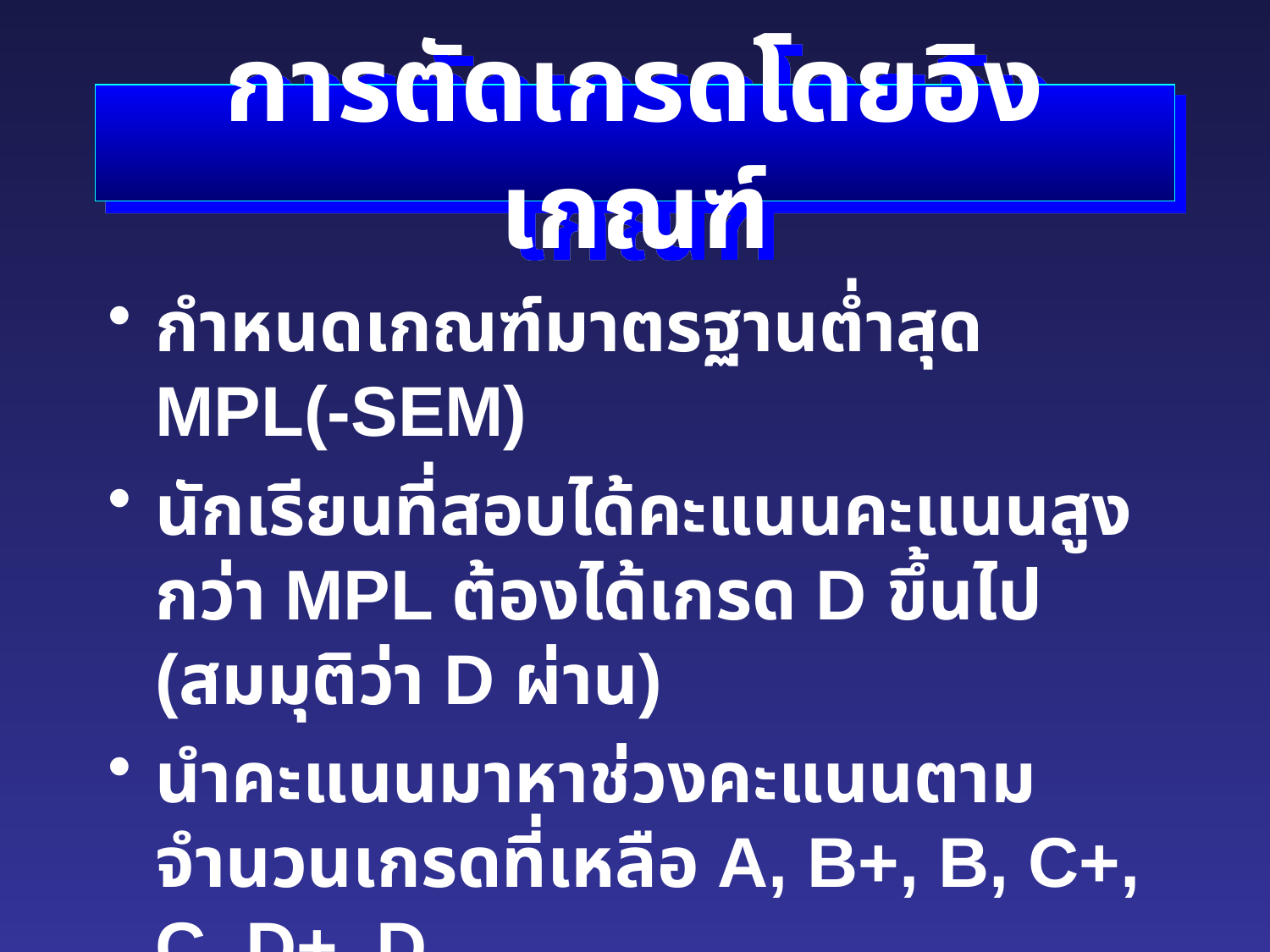

# การตัดเกรดโดยอิงเกณฑ์
กำหนดเกณฑ์มาตรฐานต่ำสุด MPL(-SEM)
นักเรียนที่สอบได้คะแนนคะแนนสูงกว่า MPL ต้องได้เกรด D ขึ้นไป (สมมุติว่า D ผ่าน)
นำคะแนนมาหาช่วงคะแนนตามจำนวนเกรดที่เหลือ A, B+, B, C+, C, D+, D
ส่วนที่ต่ำกว่า MPL เป็นเกรด F